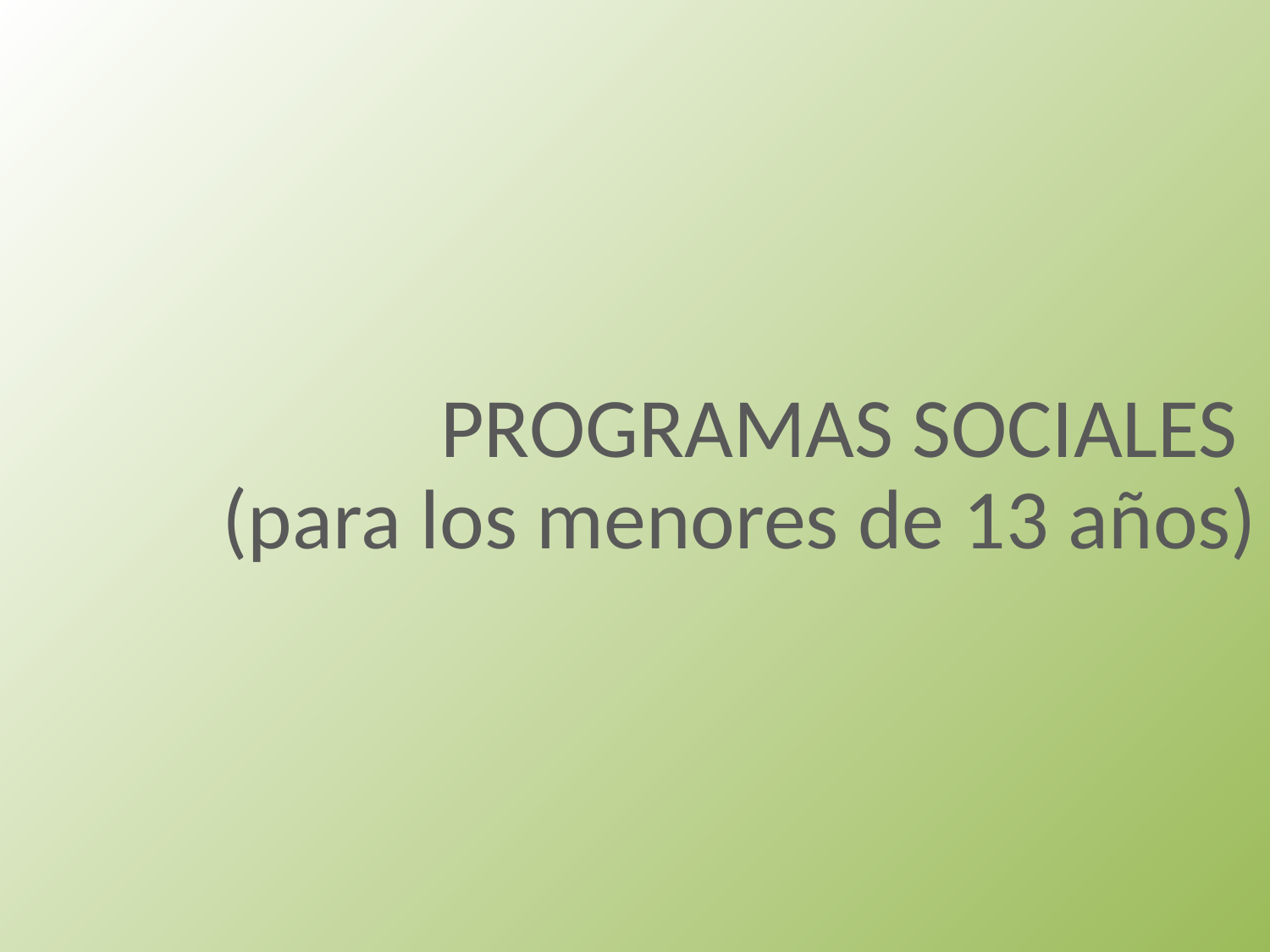

# PROGRAMAS SOCIALES (para los menores de 13 años)